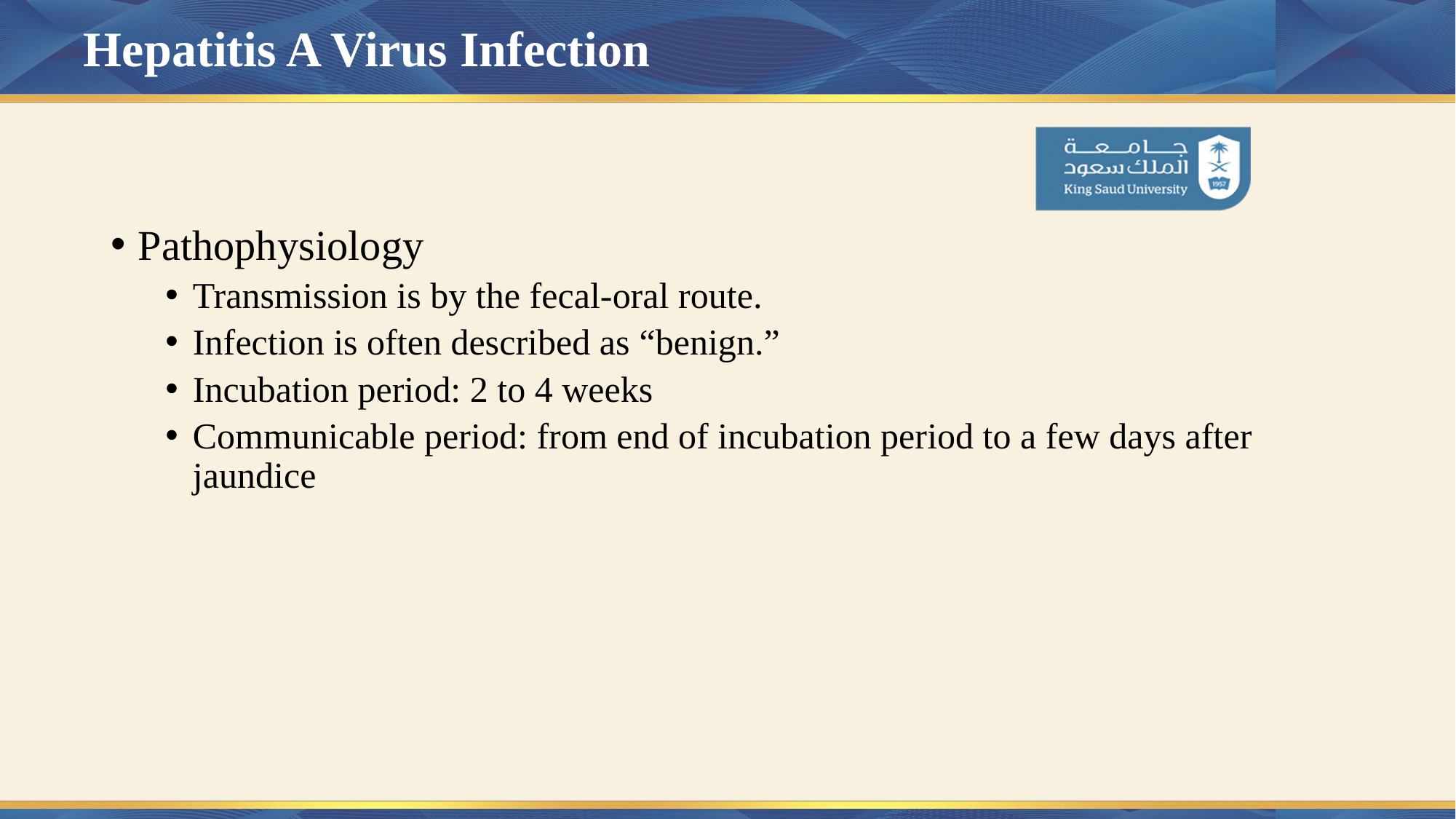

# Hepatitis A Virus Infection
Pathophysiology
Transmission is by the fecal-oral route.
Infection is often described as “benign.”
Incubation period: 2 to 4 weeks
Communicable period: from end of incubation period to a few days after jaundice